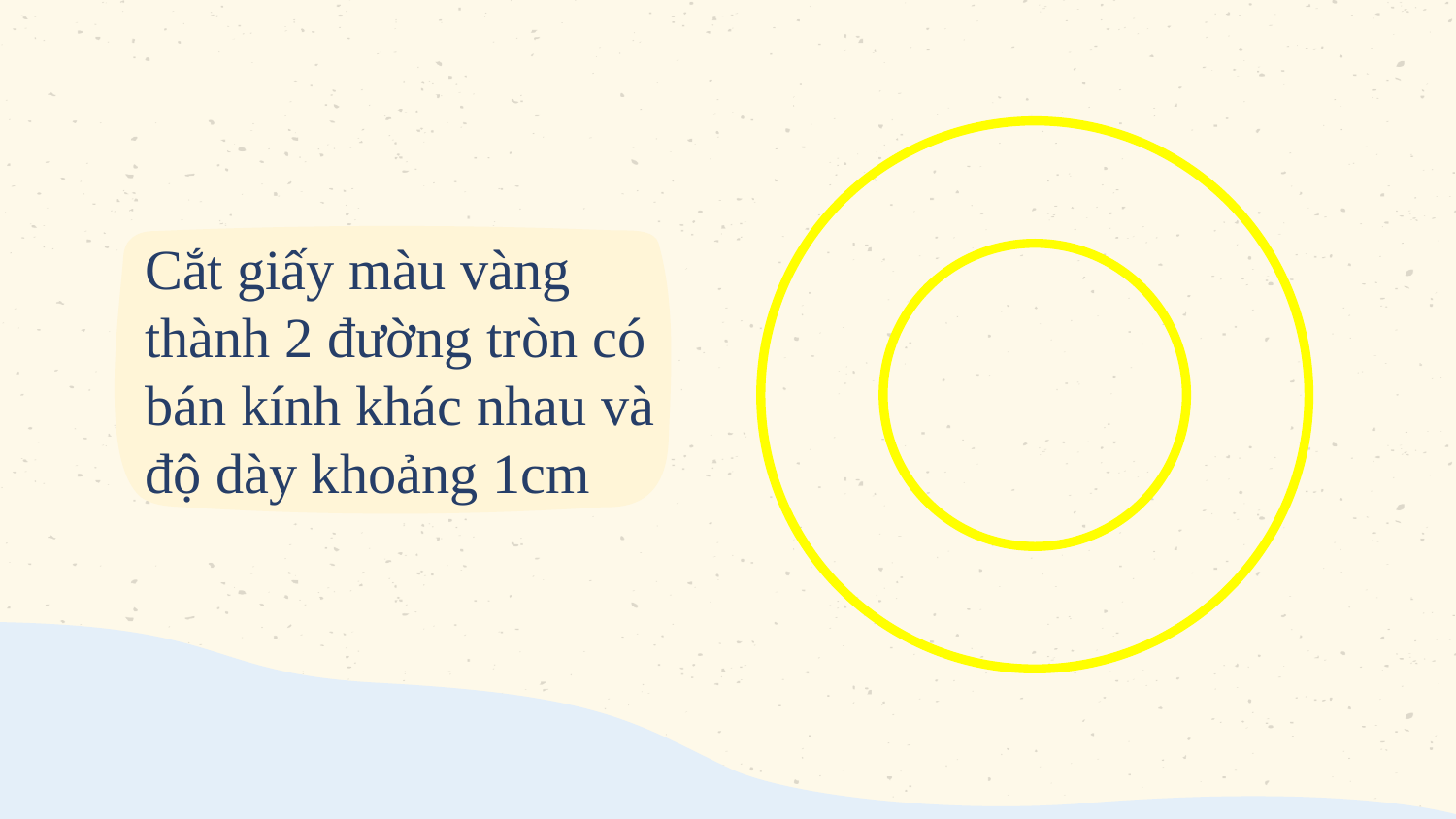

Cắt giấy màu vàng thành 2 đường tròn có bán kính khác nhau và độ dày khoảng 1cm